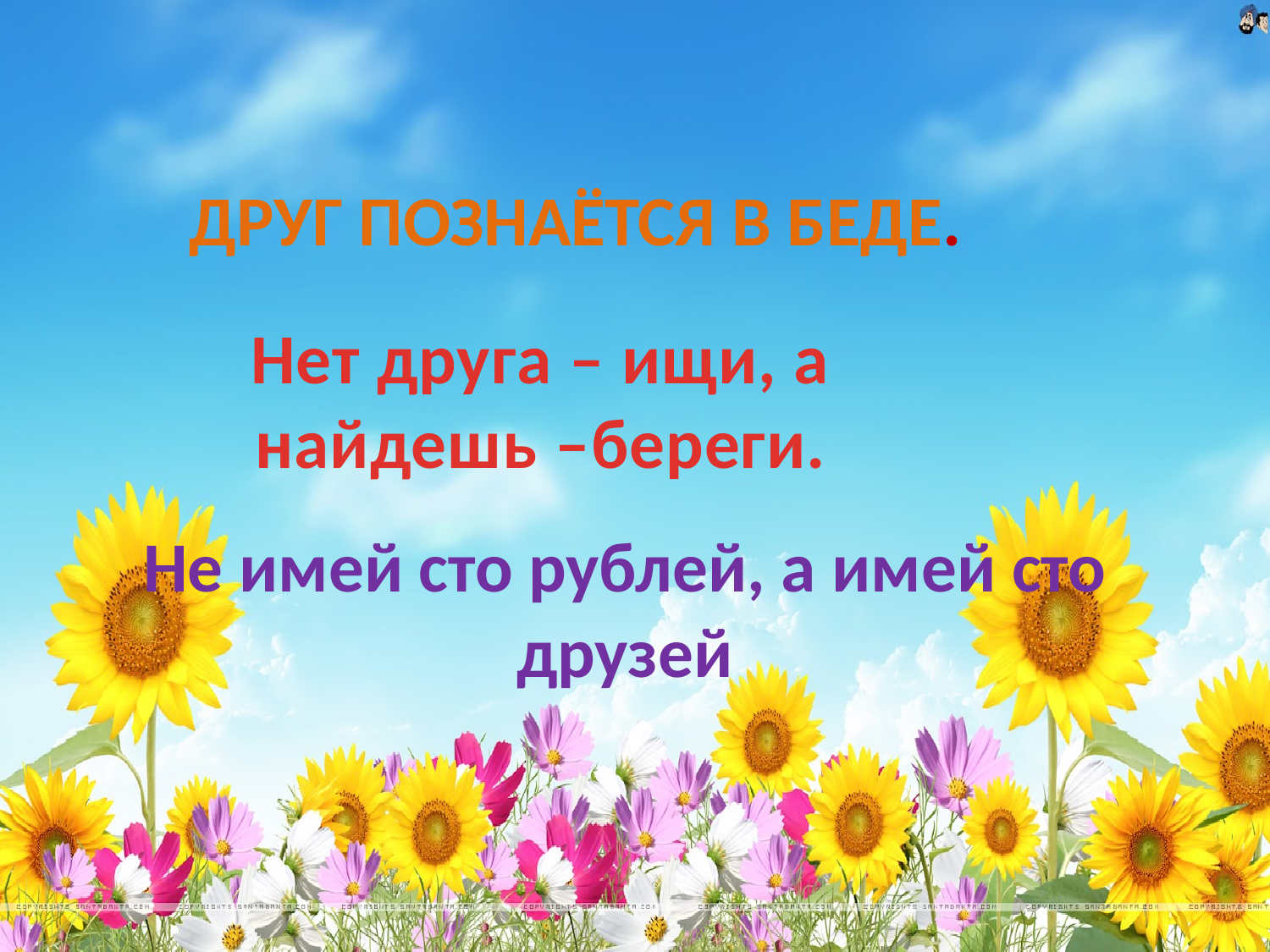

#
Друг познаётся в беде.
Нет друга – ищи, а найдешь –береги.
Не имей сто рублей, а имей сто друзей